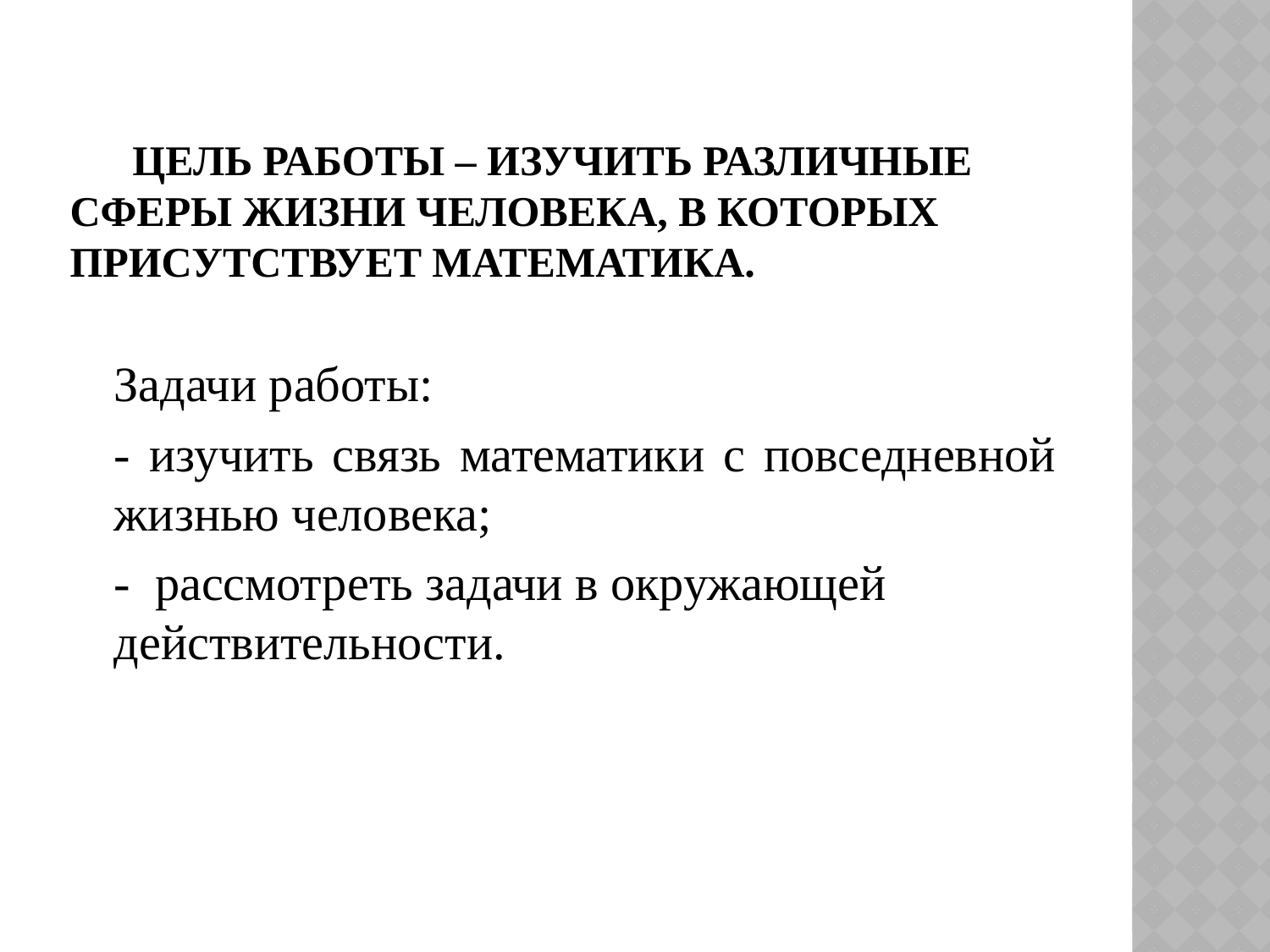

# Цель работы – изучить различные сферы жизни человека, в которых присутствует математика.
Задачи работы:
- изучить связь математики с повседневной жизнью человека;
-  рассмотреть задачи в окружающей действительности.